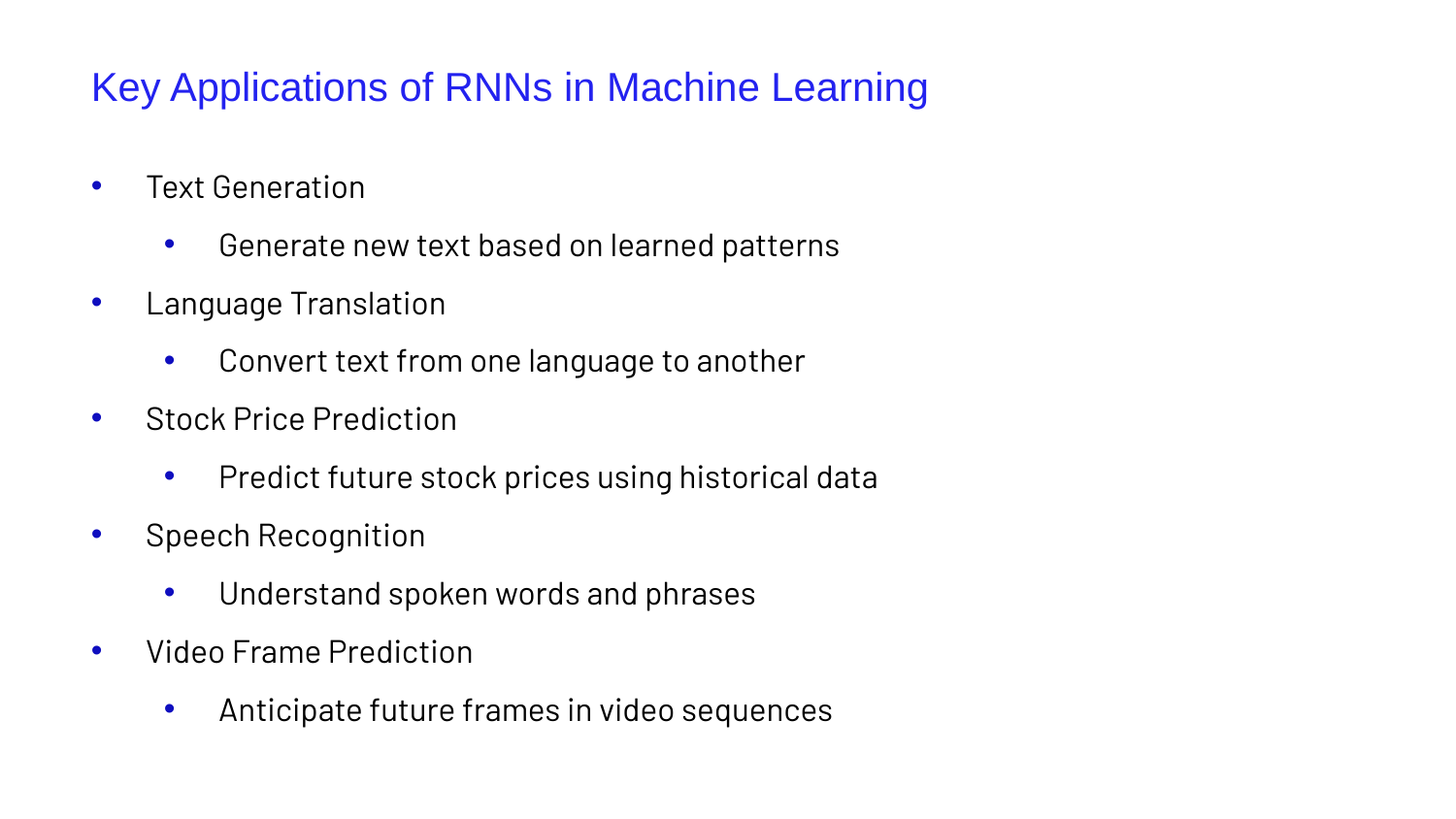

Key Applications of RNNs in Machine Learning
Text Generation
Generate new text based on learned patterns
Language Translation
Convert text from one language to another
Stock Price Prediction
Predict future stock prices using historical data
Speech Recognition
Understand spoken words and phrases
Video Frame Prediction
Anticipate future frames in video sequences